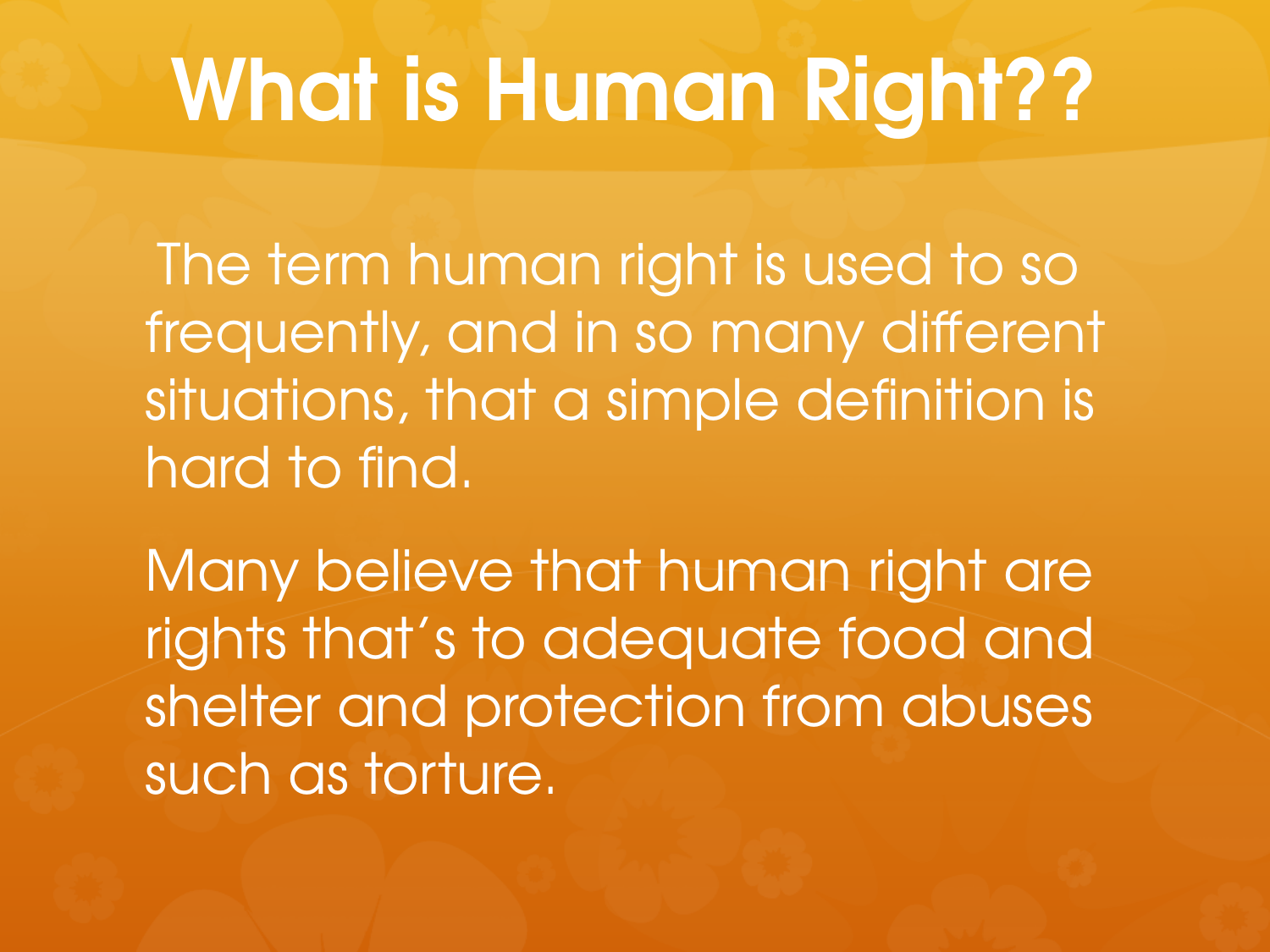

# What is Human Right??
 The term human right is used to so frequently, and in so many different situations, that a simple definition is hard to find.
Many believe that human right are rights that’s to adequate food and shelter and protection from abuses such as torture.